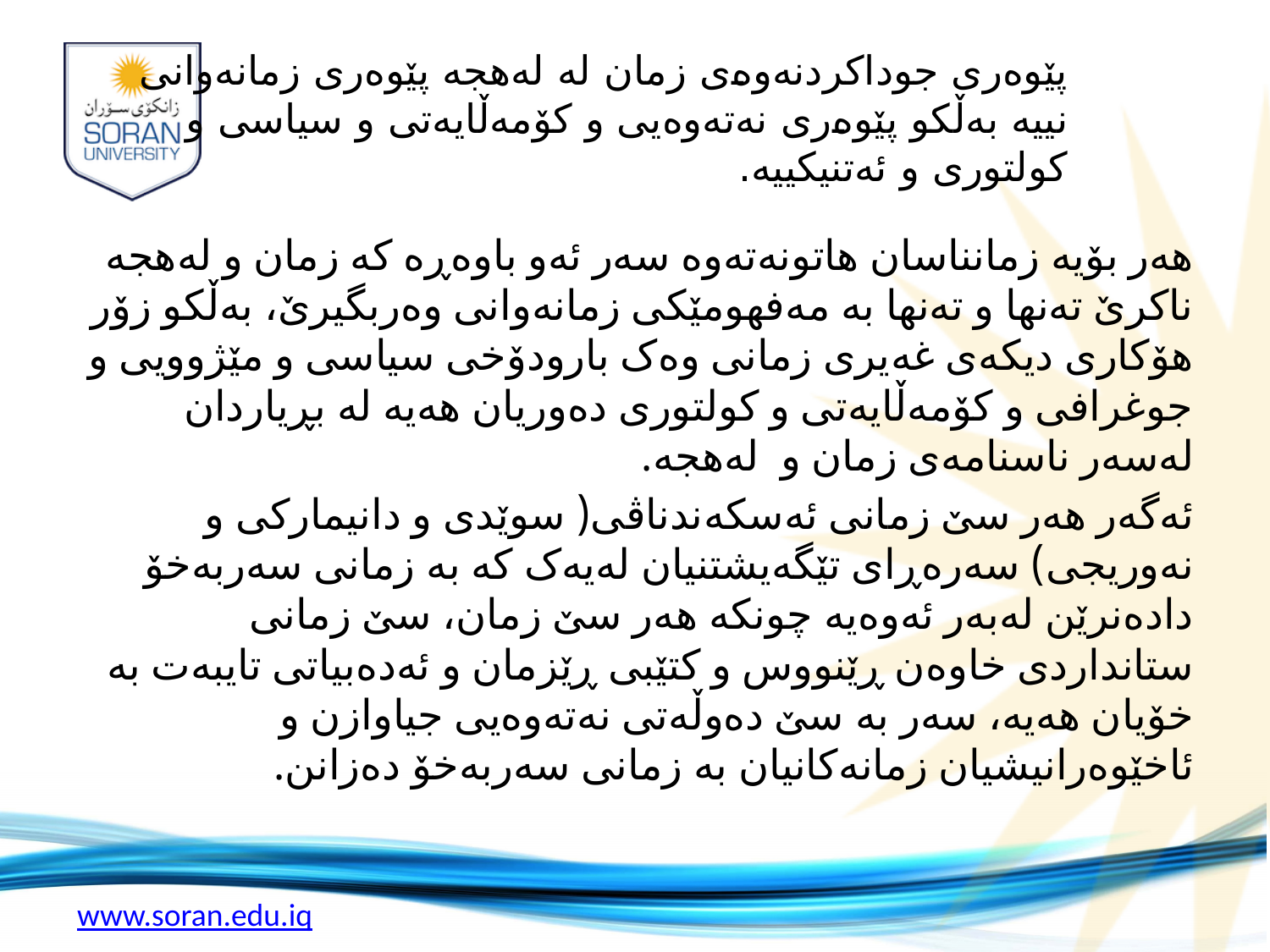

# پێوەری جوداکردنەوەی زمان لە لەهجە پێوەری زمانەوانی نییە بەڵکو پێوەری نەتەوەیی و کۆمەڵایەتی و سیاسی و کولتوری و ئەتنیکییە.
هه‌ر بۆیه‌ زمانناسان هاتونه‌ته‌وه‌ سه‌ر ئه‌و باوه‌ڕه‌ که‌ زمان و له‌هجه‌ ناکرێ ته‌نها و ته‌نها به‌ مه‌فهومێکی زمانه‌وانی وه‌ربگیرێ، به‌ڵکو زۆر هۆکاری دیکه‌ی غه‌یری زمانی وه‌ک بارودۆخی سیاسی و مێژوویی و جوغرافی و کۆمه‌ڵایه‌تی و کولتوری ده‌وریان هه‌یه‌ له‌ بڕیاردان له‌سه‌ر ناسنامه‌ی زمان و  له‌هجه‌.
ئه‌گه‌ر هه‌ر سێ زمانی ئه‌سکه‌ندناڤی( سوێدی و دانیمارکی و نه‌وریجی) سه‌ره‌ڕای تێگه‌یشتنیان له‌یه‌ک که‌‌ به‌ زمانی سه‌ربه‌خۆ داده‌نرێن له‌به‌ر ئه‌وه‌یه‌ چونکه‌‌ هه‌ر سێ زمان، سێ زمانی ستانداردی خاوه‌ن ڕێنووس و کتێبی ڕێزمان و ئه‌ده‌بیاتی تایبه‌ت به‌ خۆیان هه‌یه‌، سه‌ر به‌ سێ ده‌وڵه‌تی نه‌ته‌وه‌یی جیاوازن و ئاخێوه‌رانیشیان زمانه‌کانیان به‌ زمانی سه‌ربه‌خۆ ده‌زانن.